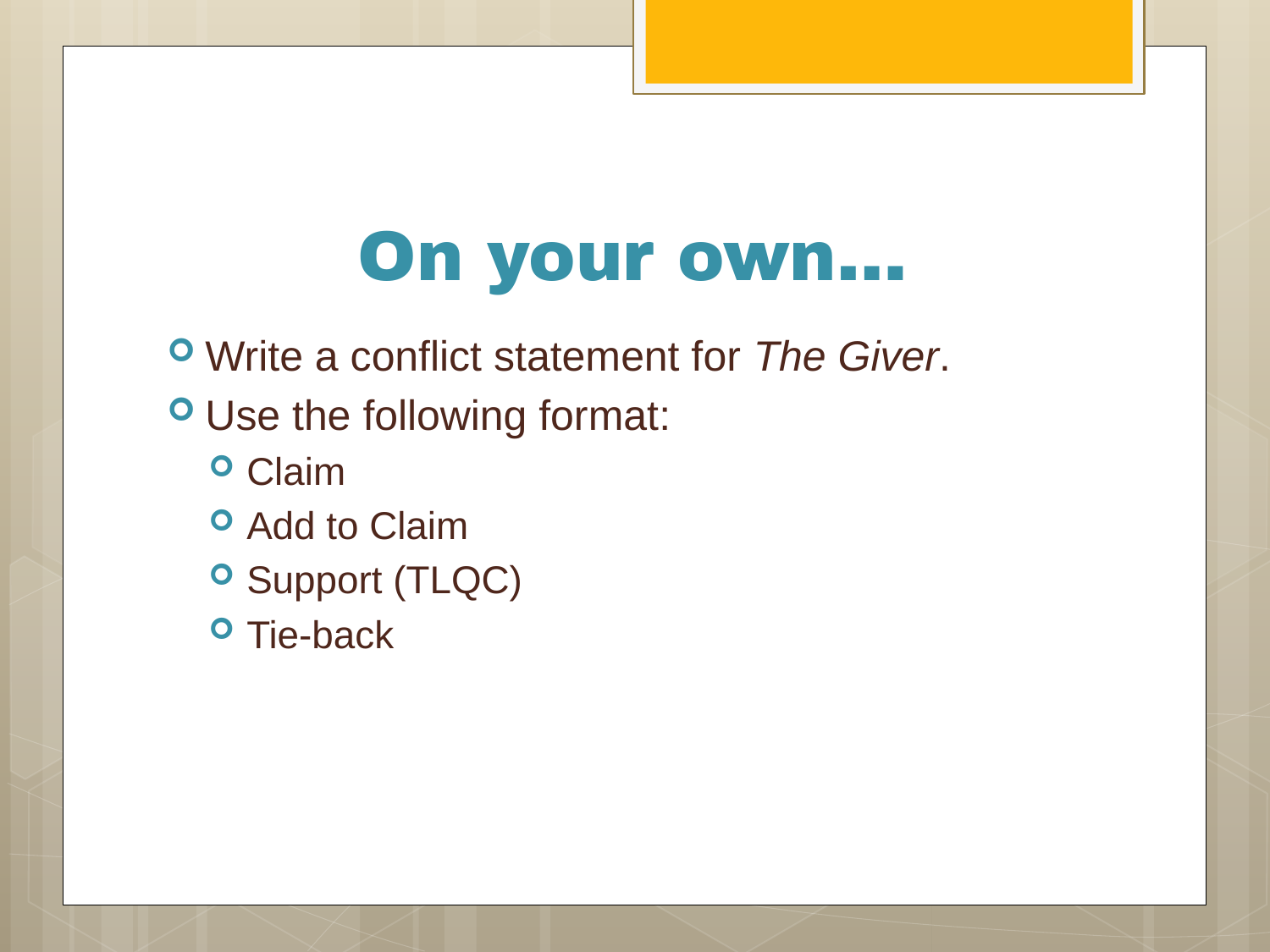

# On your own…
Write a conflict statement for The Giver.
Use the following format:
Claim
Add to Claim
Support (TLQC)
Tie-back